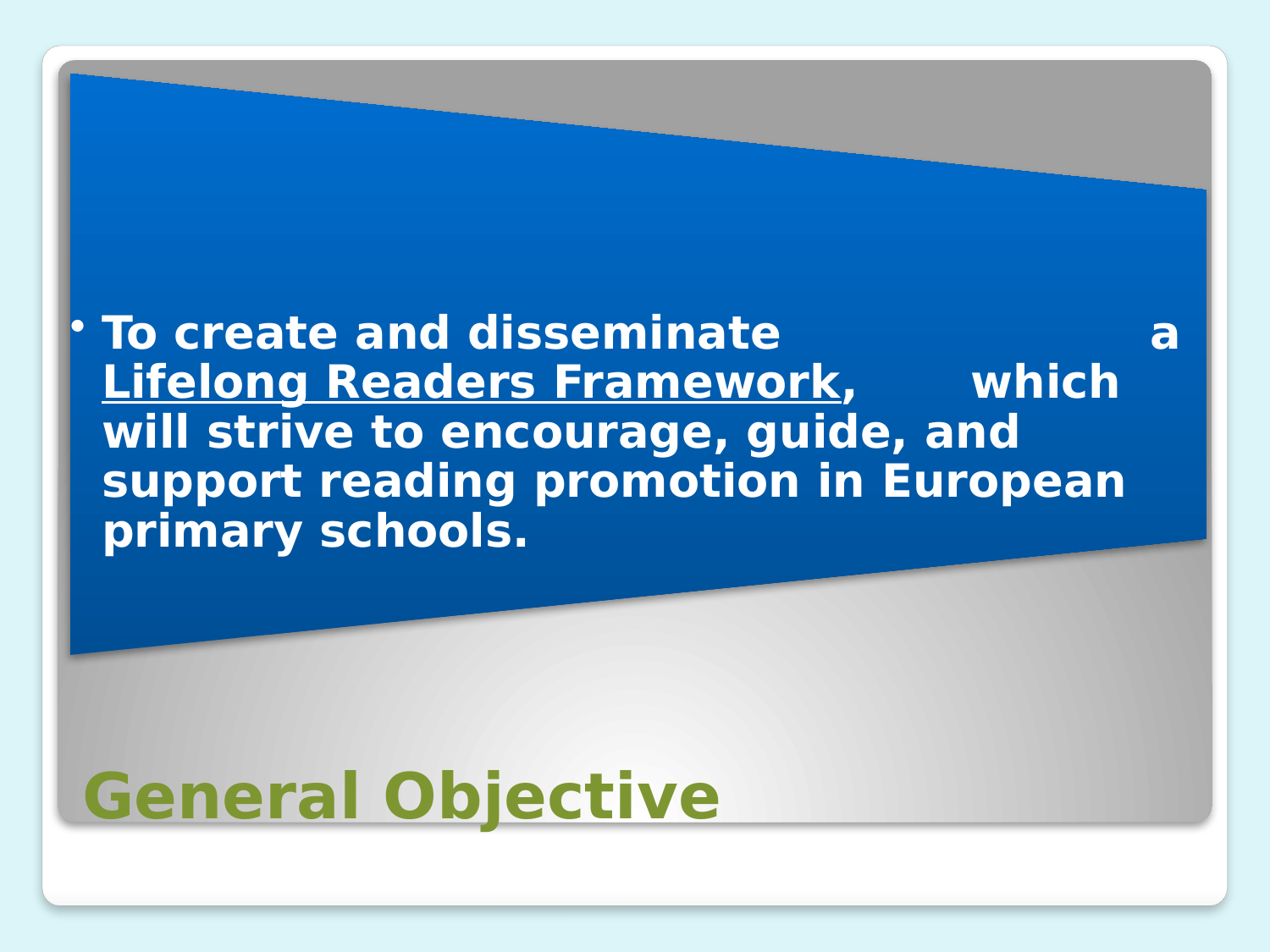

To create and disseminate                       a Lifelong Readers Framework,       which will strive to encourage, guide, and support reading promotion in European primary schools.
# General Objective